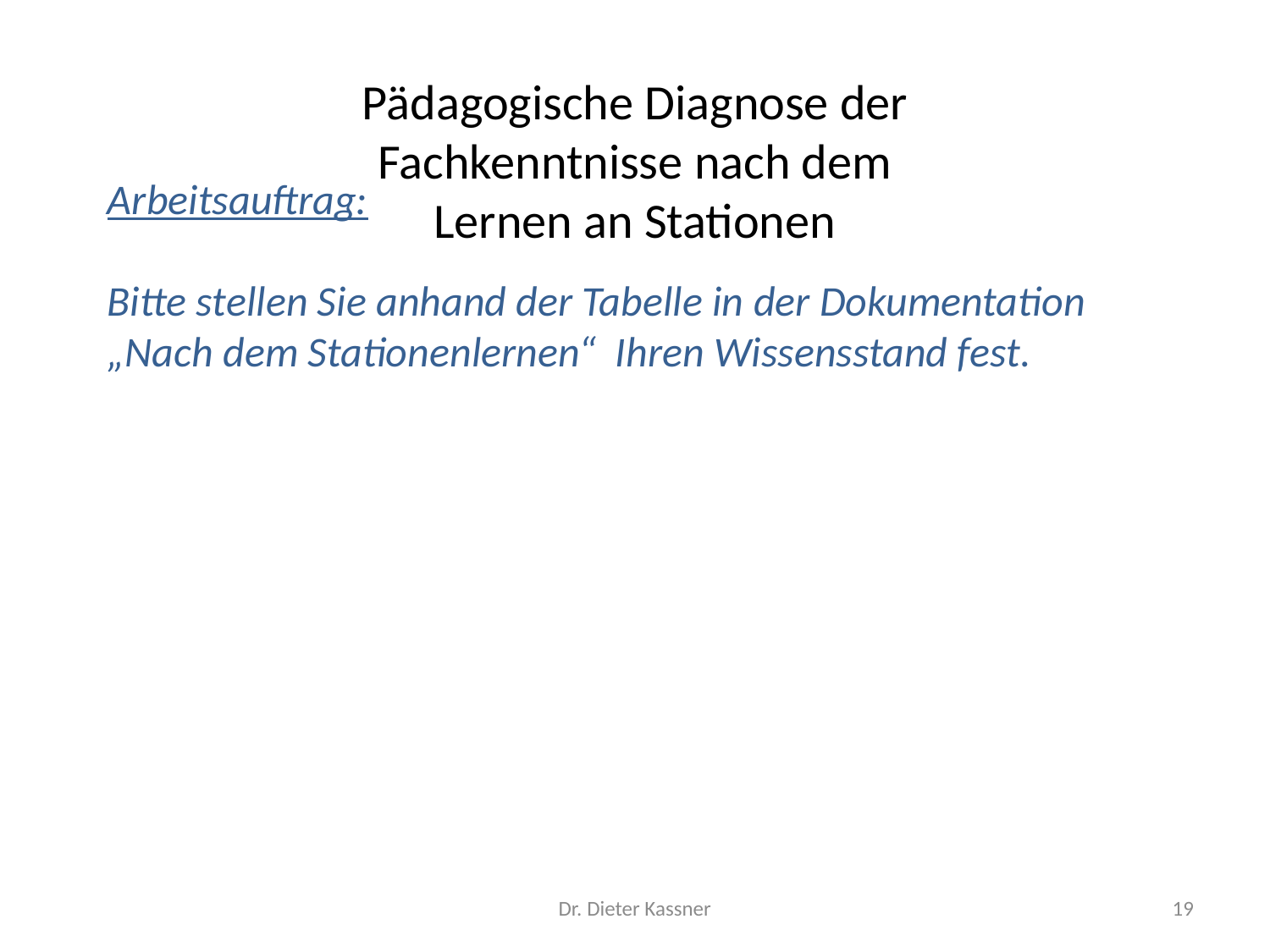

Pädagogische Diagnose der Fachkenntnisse nach dem Lernen an Stationen
Arbeitsauftrag:

Bitte stellen Sie anhand der Tabelle in der Dokumentation „Nach dem Stationenlernen“  Ihren Wissensstand fest.

Dr. Dieter Kassner
19